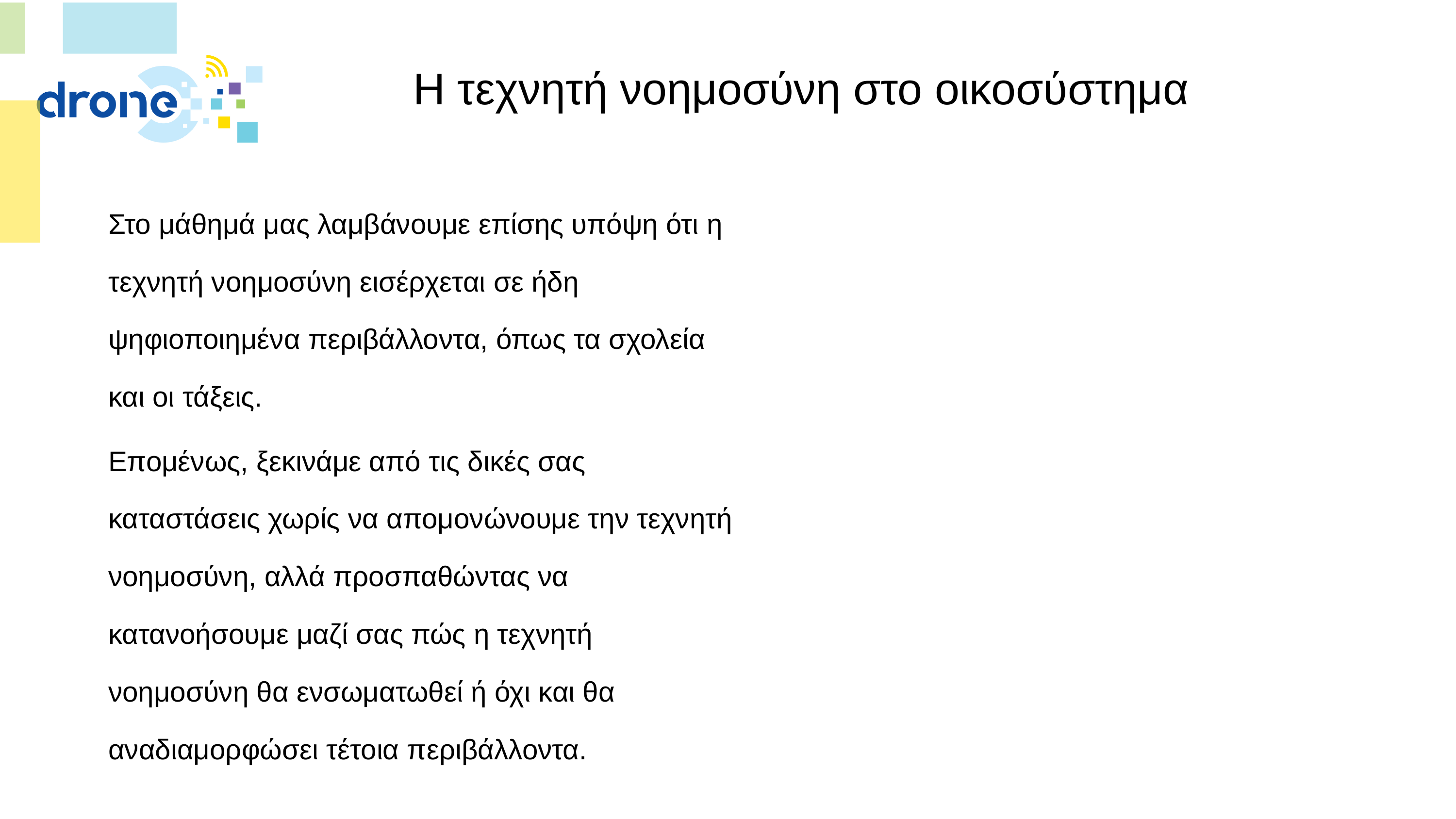

# Η τεχνητή νοημοσύνη στο οικοσύστημα

Στο μάθημά μας λαμβάνουμε επίσης υπόψη ότι η τεχνητή νοημοσύνη εισέρχεται σε ήδη ψηφιοποιημένα περιβάλλοντα, όπως τα σχολεία και οι τάξεις.
Επομένως, ξεκινάμε από τις δικές σας καταστάσεις χωρίς να απομονώνουμε την τεχνητή νοημοσύνη, αλλά προσπαθώντας να κατανοήσουμε μαζί σας πώς η τεχνητή νοημοσύνη θα ενσωματωθεί ή όχι και θα αναδιαμορφώσει τέτοια περιβάλλοντα.